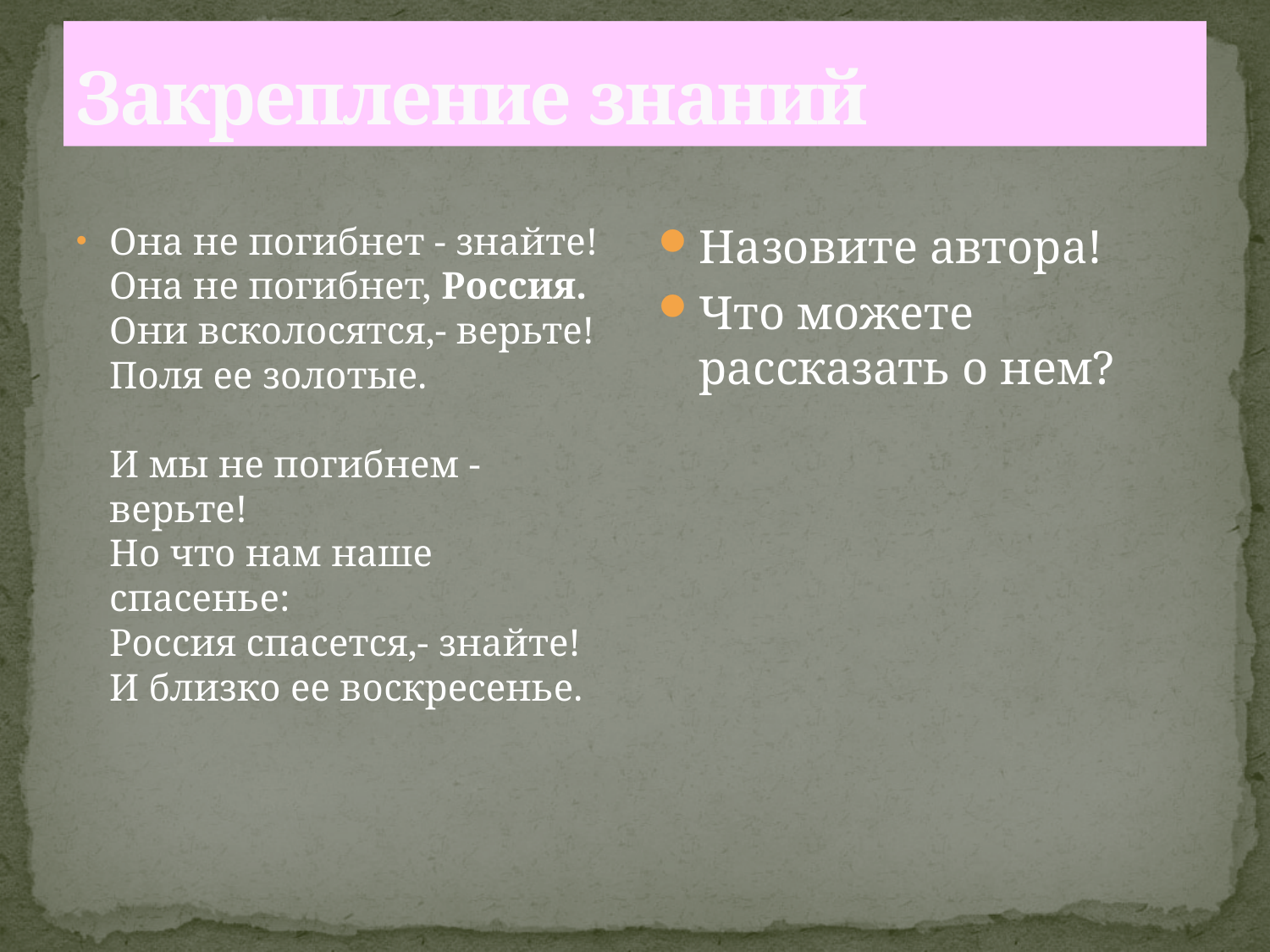

# Закрепление знаний
Она не погибнет - знайте!
Она не погибнет, Россия.
Они всколосятся,- верьте!
Поля ее золотые.
И мы не погибнем - верьте!
Но что нам наше спасенье:
Россия спасется,- знайте!
И близко ее воскресенье.
Назовите автора!
Что можете рассказать о нем?